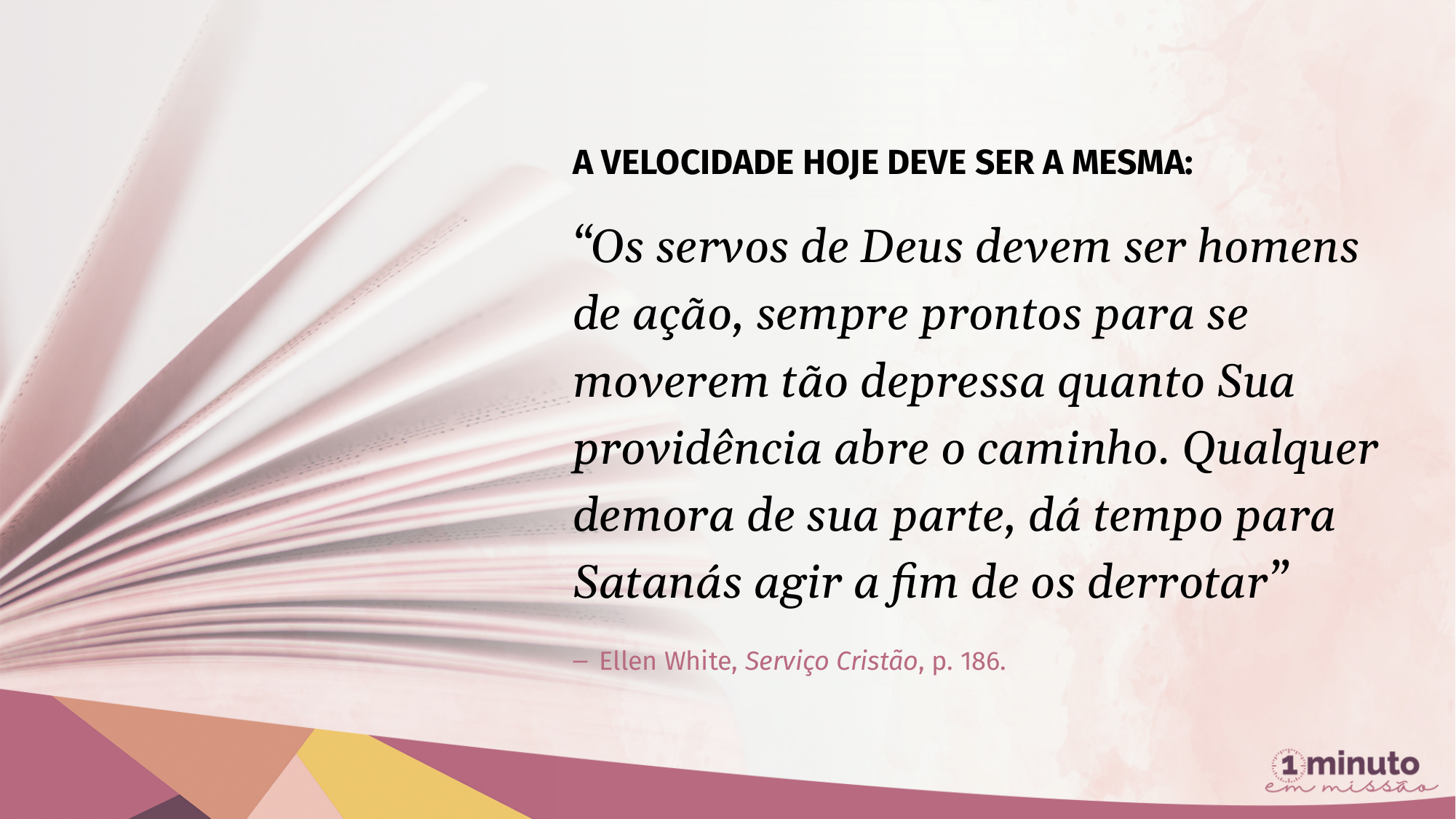

A velocidade hoje deve ser a mesma:
“Os servos de Deus devem ser homens de ação, sempre prontos para se moverem tão depressa quanto Sua providência abre o caminho. Qualquer demora de sua parte, dá tempo para Satanás agir a fim de os derrotar”
Ellen White, Serviço Cristão, p. 186.